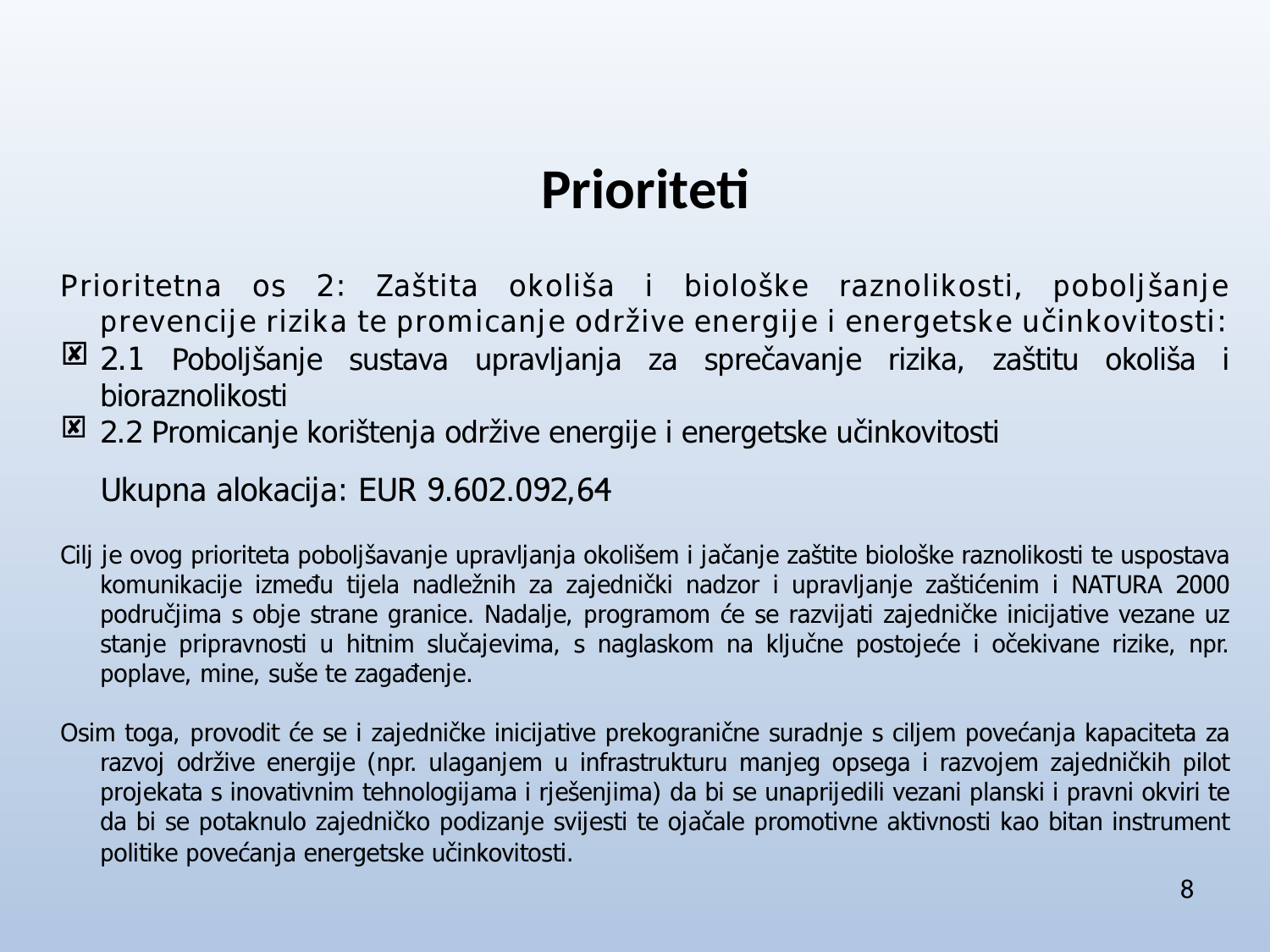

Prioriteti
Prioritetna os 2: Zaštita okoliša i biološke raznolikosti, poboljšanje prevencije rizika te promicanje održive energije i energetske učinkovitosti:
2.1 Poboljšanje sustava upravljanja za sprečavanje rizika, zaštitu okoliša i bioraznolikosti
2.2 Promicanje korištenja održive energije i energetske učinkovitosti

    Ukupna alokacija: EUR 9.602.092,64

Cilj je ovog prioriteta poboljšavanje upravljanja okolišem i jačanje zaštite biološke raznolikosti te uspostava komunikacije između tijela nadležnih za zajednički nadzor i upravljanje zaštićenim i NATURA 2000 područjima s obje strane granice. Nadalje, programom će se razvijati zajedničke inicijative vezane uz stanje pripravnosti u hitnim slučajevima, s naglaskom na ključne postojeće i očekivane rizike, npr. poplave, mine, suše te zagađenje.

Osim toga, provodit će se i zajedničke inicijative prekogranične suradnje s ciljem povećanja kapaciteta za razvoj održive energije (npr. ulaganjem u infrastrukturu manjeg opsega i razvojem zajedničkih pilot projekata s inovativnim tehnologijama i rješenjima) da bi se unaprijedili vezani planski i pravni okviri te da bi se potaknulo zajedničko podizanje svijesti te ojačale promotivne aktivnosti kao bitan instrument politike povećanja energetske učinkovitosti.
8